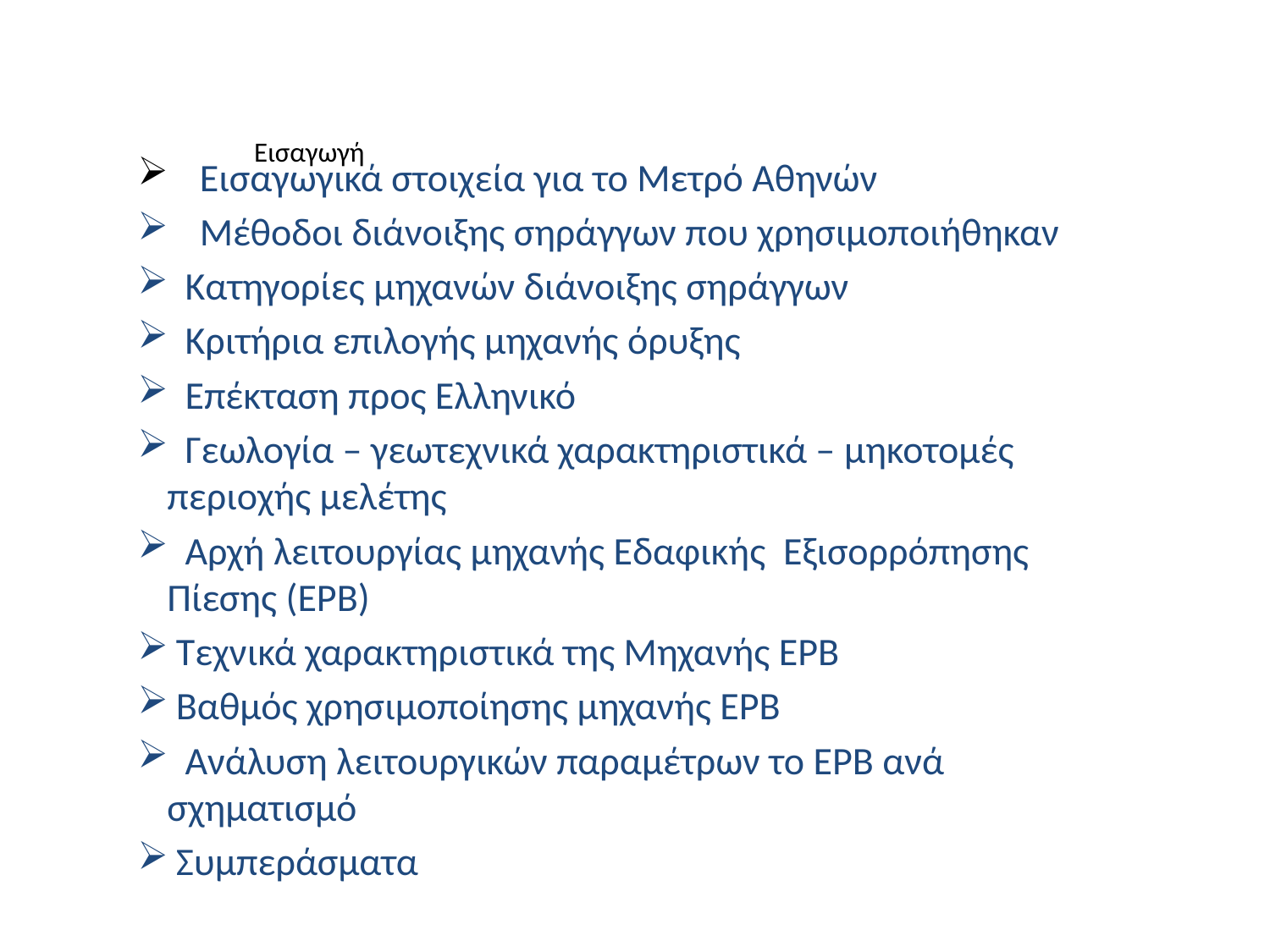

# Εισαγωγή
  Εισαγωγικά στοιχεία για το Μετρό Αθηνών
  Μέθοδοι διάνοιξης σηράγγων που χρησιμοποιήθηκαν
  Κατηγορίες μηχανών διάνοιξης σηράγγων
  Κριτήρια επιλογής μηχανής όρυξης
  Επέκταση προς Ελληνικό
  Γεωλογία – γεωτεχνικά χαρακτηριστικά – μηκοτομές περιοχής μελέτης
  Αρχή λειτουργίας μηχανής Εδαφικής  Εξισορρόπησης Πίεσης (ΕΡΒ)
 Τεχνικά χαρακτηριστικά της Μηχανής ΕΡΒ
 Βαθμός χρησιμοποίησης μηχανής ΕΡΒ
  Ανάλυση λειτουργικών παραμέτρων το ΕΡΒ ανά σχηματισμό
 Συμπεράσματα